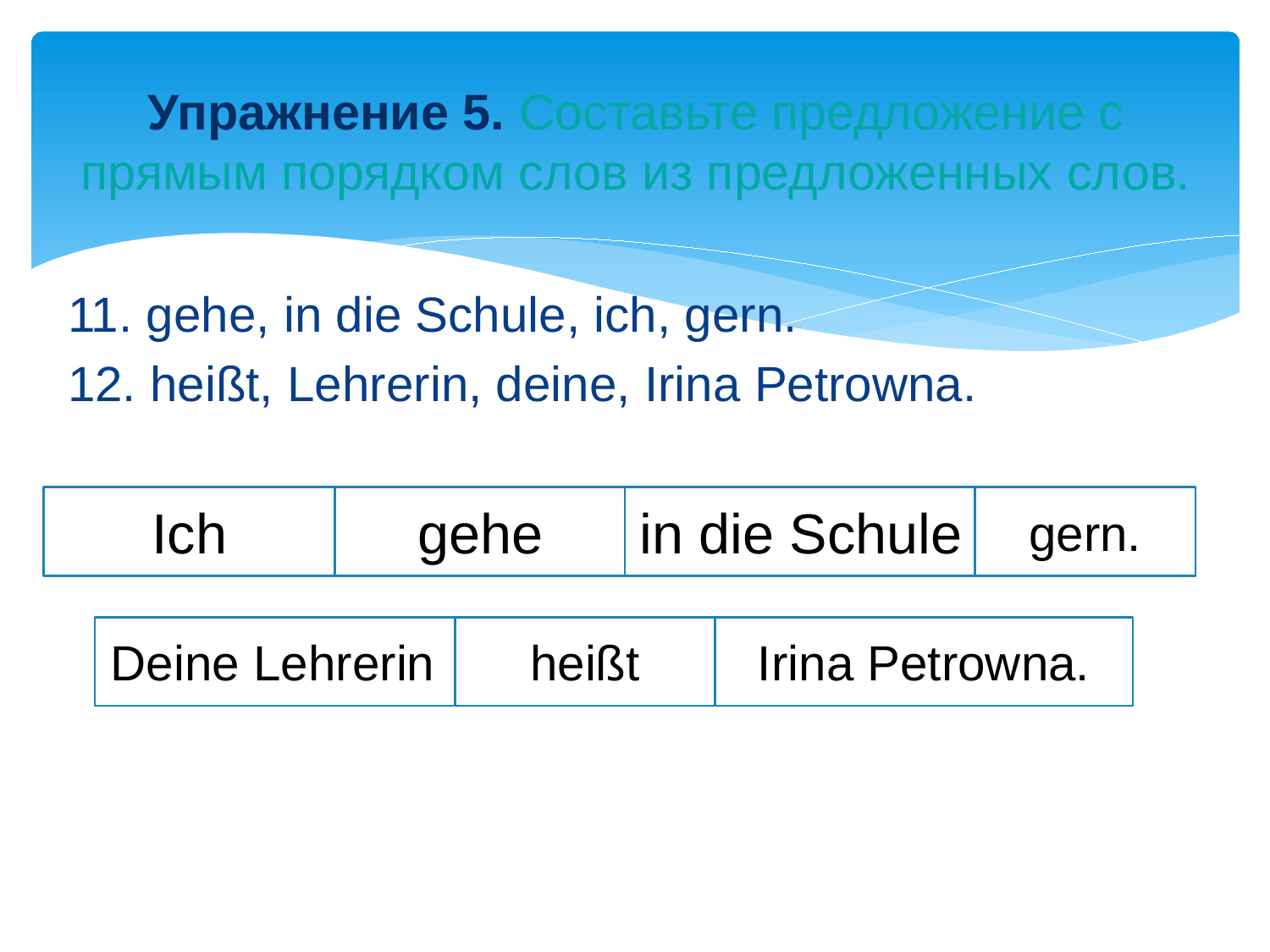

# Упражнение 5. Составьте предложение с прямым порядком слов из предложенных слов.

11. gehe, in die Schule, ich, gern.
12. heißt, Lehrerin, deine, Irina Petrowna.

Ich
gehe
in die Schule
gern.
Deine Lehrerin
heißt
Irina Petrowna.